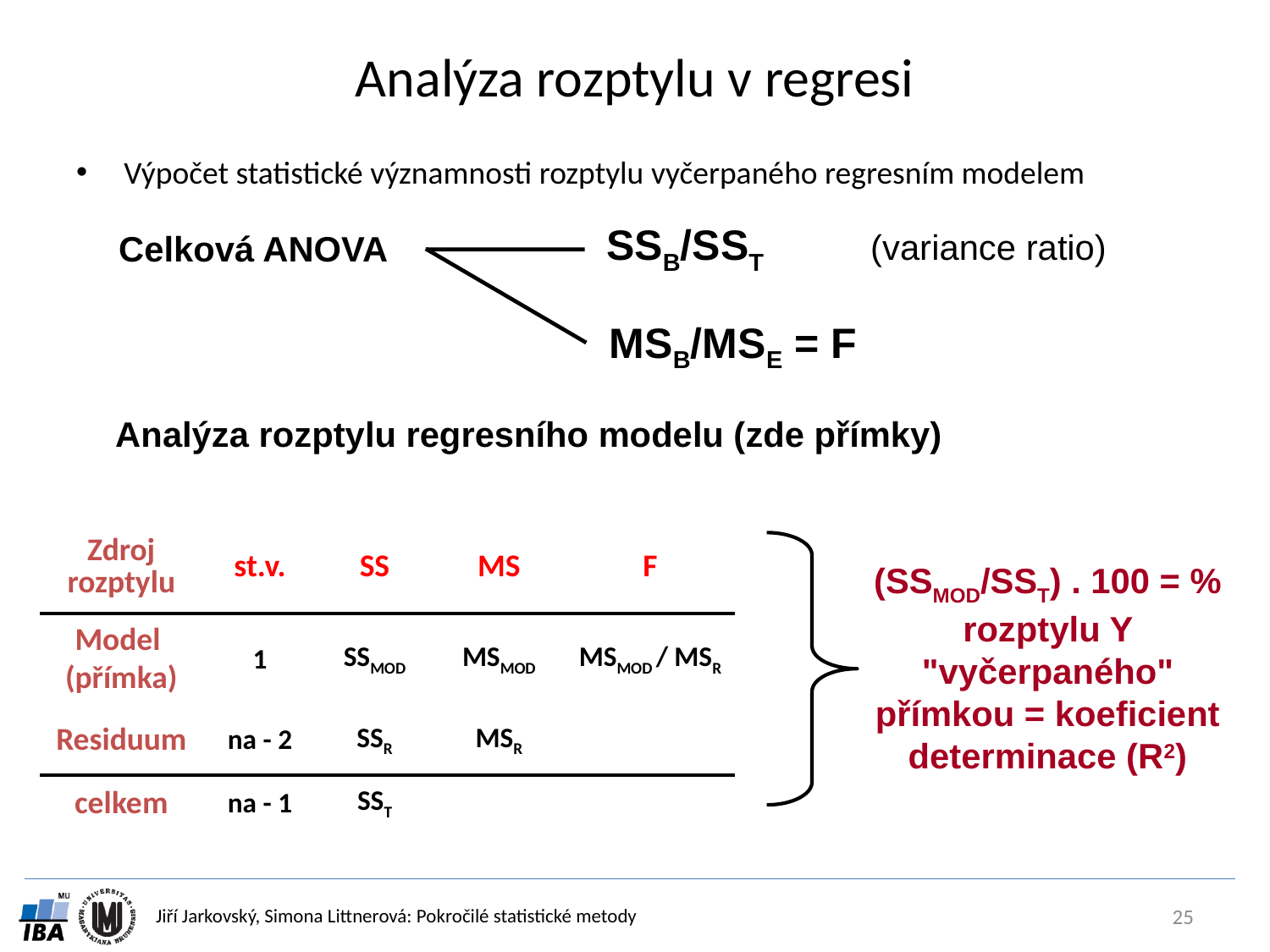

# Analýza rozptylu v regresi
Výpočet statistické významnosti rozptylu vyčerpaného regresním modelem
SSB/SST         (variance ratio)
Celková ANOVA

MSB/MSE = F

Analýza rozptylu regresního modelu (zde přímky)

| Zdroj rozptylu | st.v. | SS | MS | F |
| --- | --- | --- | --- | --- |
| Model (přímka) | 1 | SSMOD | MSMOD | MSMOD / MSR |
| Residuum | na - 2 | SSR | MSR |  |
| celkem | na - 1 | SST |  |  |

(SSMOD/SST) . 100 = % rozptylu Y "vyčerpaného" přímkou = koeficient determinace (R2)

25